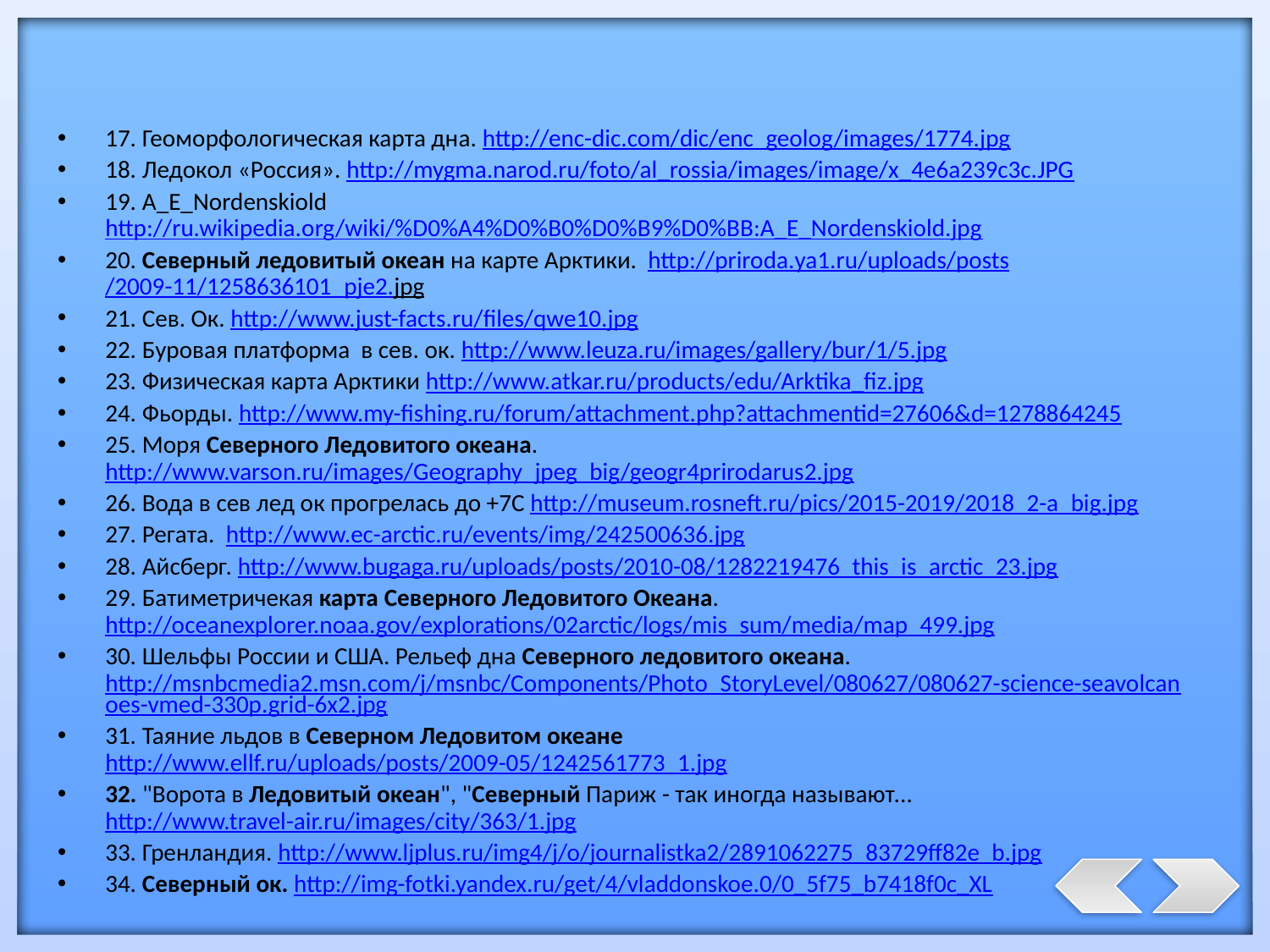

17. Геоморфологическая карта дна. http://enc-dic.com/dic/enc_geolog/images/1774.jpg
18. Ледокол «Россия». http://mygma.narod.ru/foto/al_rossia/images/image/x_4e6a239c3c.JPG
19. A_E_Nordenskiold  http://ru.wikipedia.org/wiki/%D0%A4%D0%B0%D0%B9%D0%BB:A_E_Nordenskiold.jpg
20. Северный ледовитый океан на карте Арктики.  http://priroda.ya1.ru/uploads/posts/2009-11/1258636101_pje2.jpg
21. Сев. Ок. http://www.just-facts.ru/files/qwe10.jpg
22. Буровая платформа  в сев. ок. http://www.leuza.ru/images/gallery/bur/1/5.jpg
23. Физическая карта Арктики http://www.atkar.ru/products/edu/Arktika_fiz.jpg
24. Фьорды. http://www.my-fishing.ru/forum/attachment.php?attachmentid=27606&d=1278864245
25. Моря Северного Ледовитого океана. http://www.varson.ru/images/Geography_jpeg_big/geogr4prirodarus2.jpg
26. Вода в сев лед ок прогрелась до +7С http://museum.rosneft.ru/pics/2015-2019/2018_2-a_big.jpg
27. Регата.  http://www.ec-arctic.ru/events/img/242500636.jpg
28. Айсберг. http://www.bugaga.ru/uploads/posts/2010-08/1282219476_this_is_arctic_23.jpg
29. Батиметричекая карта Северного Ледовитого Океана. http://oceanexplorer.noaa.gov/explorations/02arctic/logs/mis_sum/media/map_499.jpg
30. Шельфы России и США. Рельеф дна Северного ледовитого океана. http://msnbcmedia2.msn.com/j/msnbc/Components/Photo_StoryLevel/080627/080627-science-seavolcanoes-vmed-330p.grid-6x2.jpg
31. Таяние льдов в Северном Ледовитом океане http://www.ellf.ru/uploads/posts/2009-05/1242561773_1.jpg
32. "Ворота в Ледовитый океан", "Северный Париж - так иногда называют... http://www.travel-air.ru/images/city/363/1.jpg
33. Гренландия. http://www.ljplus.ru/img4/j/o/journalistka2/2891062275_83729ff82e_b.jpg
34. Северный ок. http://img-fotki.yandex.ru/get/4/vladdonskoe.0/0_5f75_b7418f0c_XL